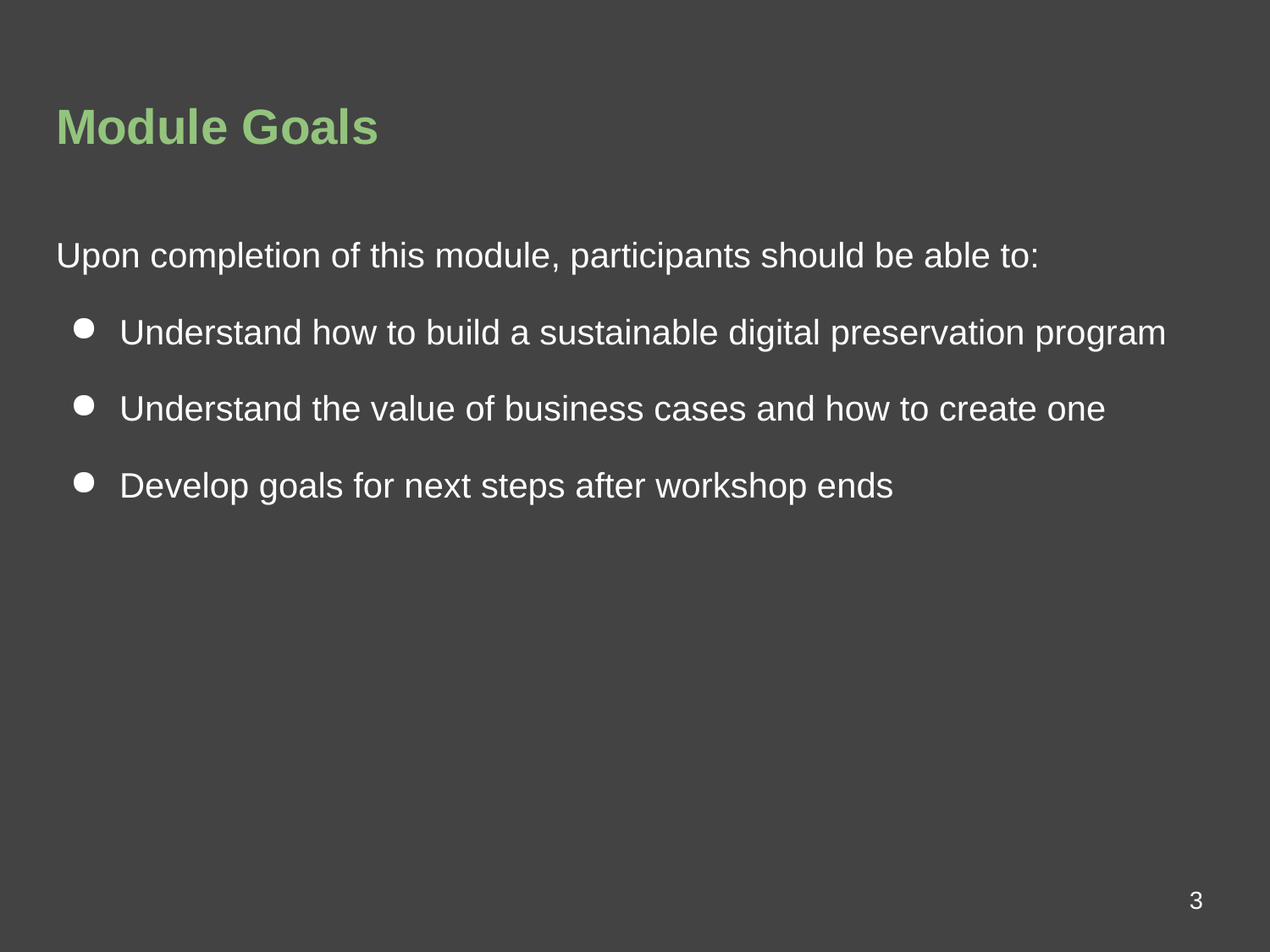

# Module Goals
Upon completion of this module, participants should be able to:
Understand how to build a sustainable digital preservation program
Understand the value of business cases and how to create one
Develop goals for next steps after workshop ends
3